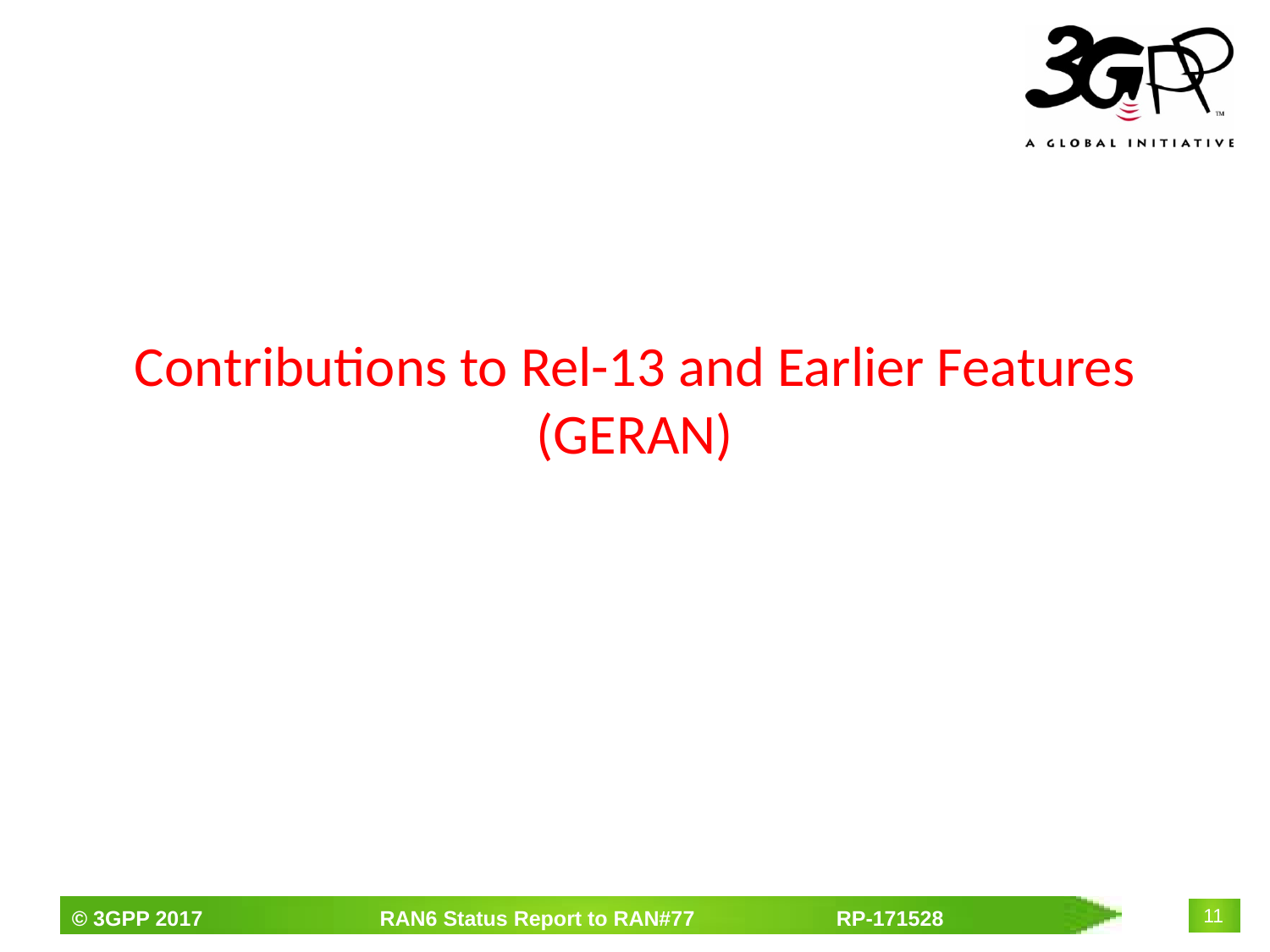

# Contributions to Rel-13 and Earlier Features (GERAN)